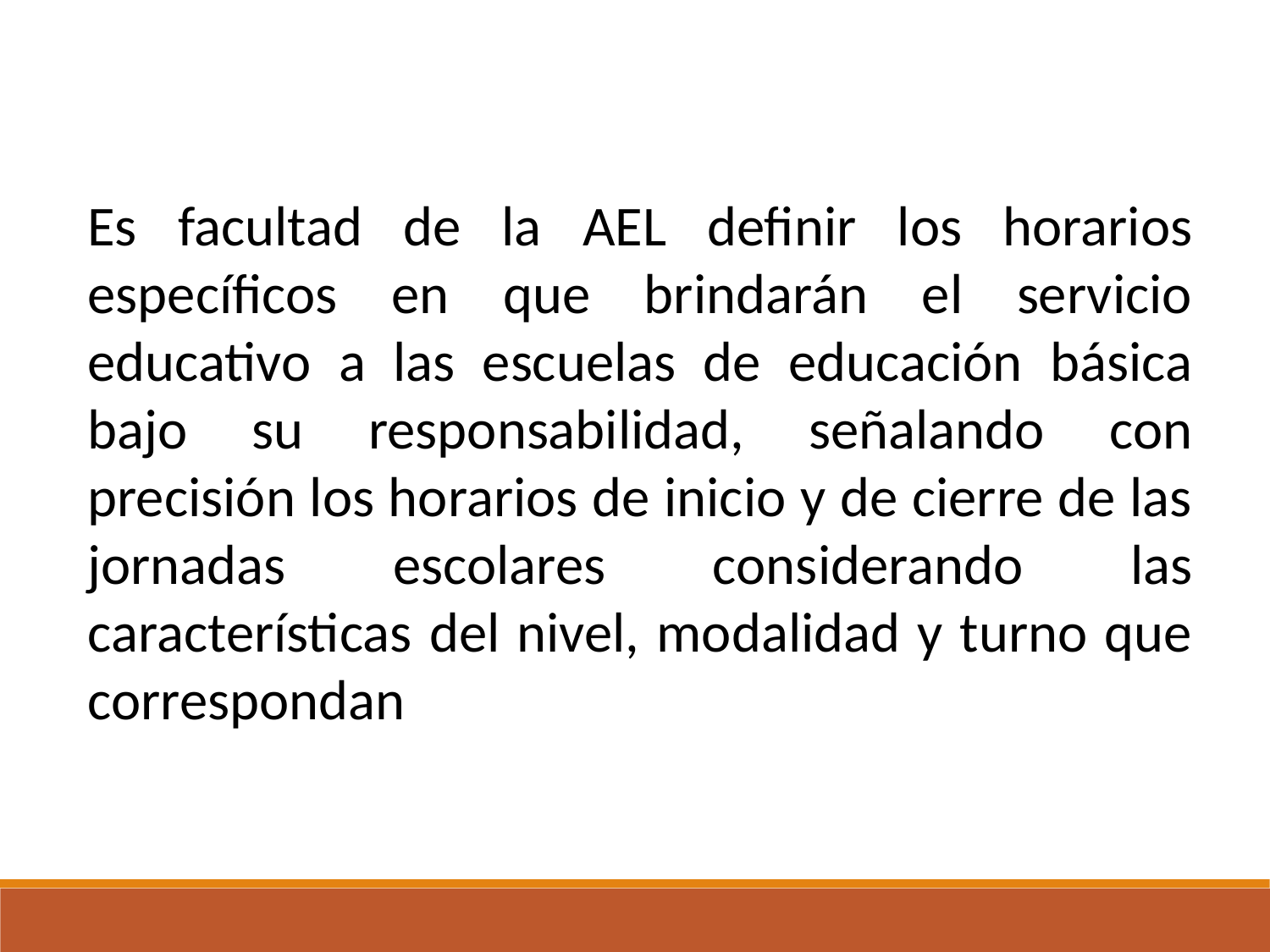

Es facultad de la AEL definir los horarios específicos en que brindarán el servicio educativo a las escuelas de educación básica bajo su responsabilidad, señalando con precisión los horarios de inicio y de cierre de las jornadas escolares considerando las características del nivel, modalidad y turno que correspondan